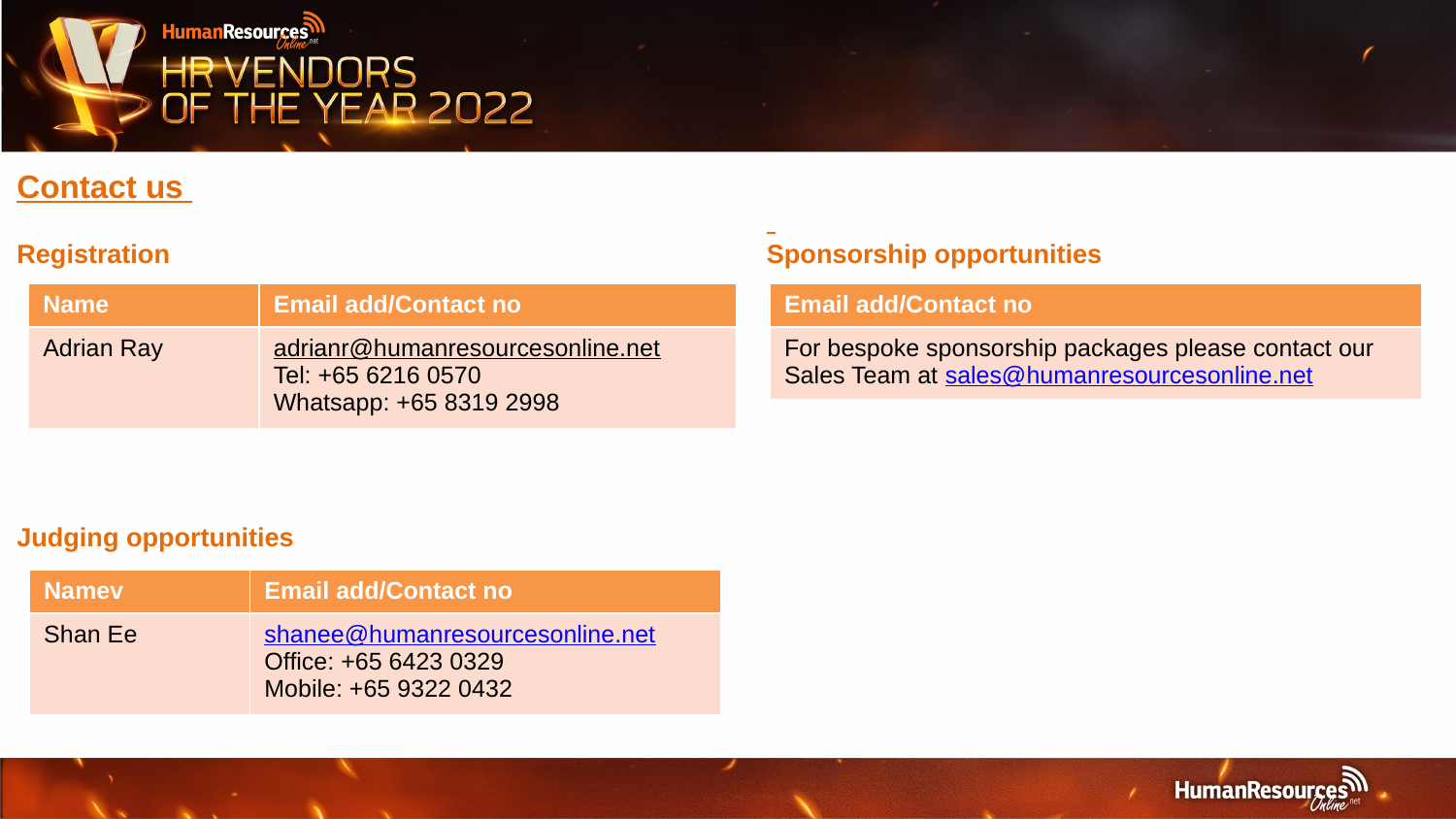

Contact us

Registration

Judging opportunities

Sponsorship opportunities

| Name | Email add/Contact no |
| --- | --- |
| Adrian Ray | adrianr@humanresourcesonline.net Tel: +65 6216 0570 Whatsapp: +65 8319 2998 |
| Email add/Contact no |
| --- |
| For bespoke sponsorship packages please contact our Sales Team at sales@humanresourcesonline.net |
| Namev | Email add/Contact no |
| --- | --- |
| Shan Ee | shanee@humanresourcesonline.net Office: +65 6423 0329 Mobile: +65 9322 0432 |